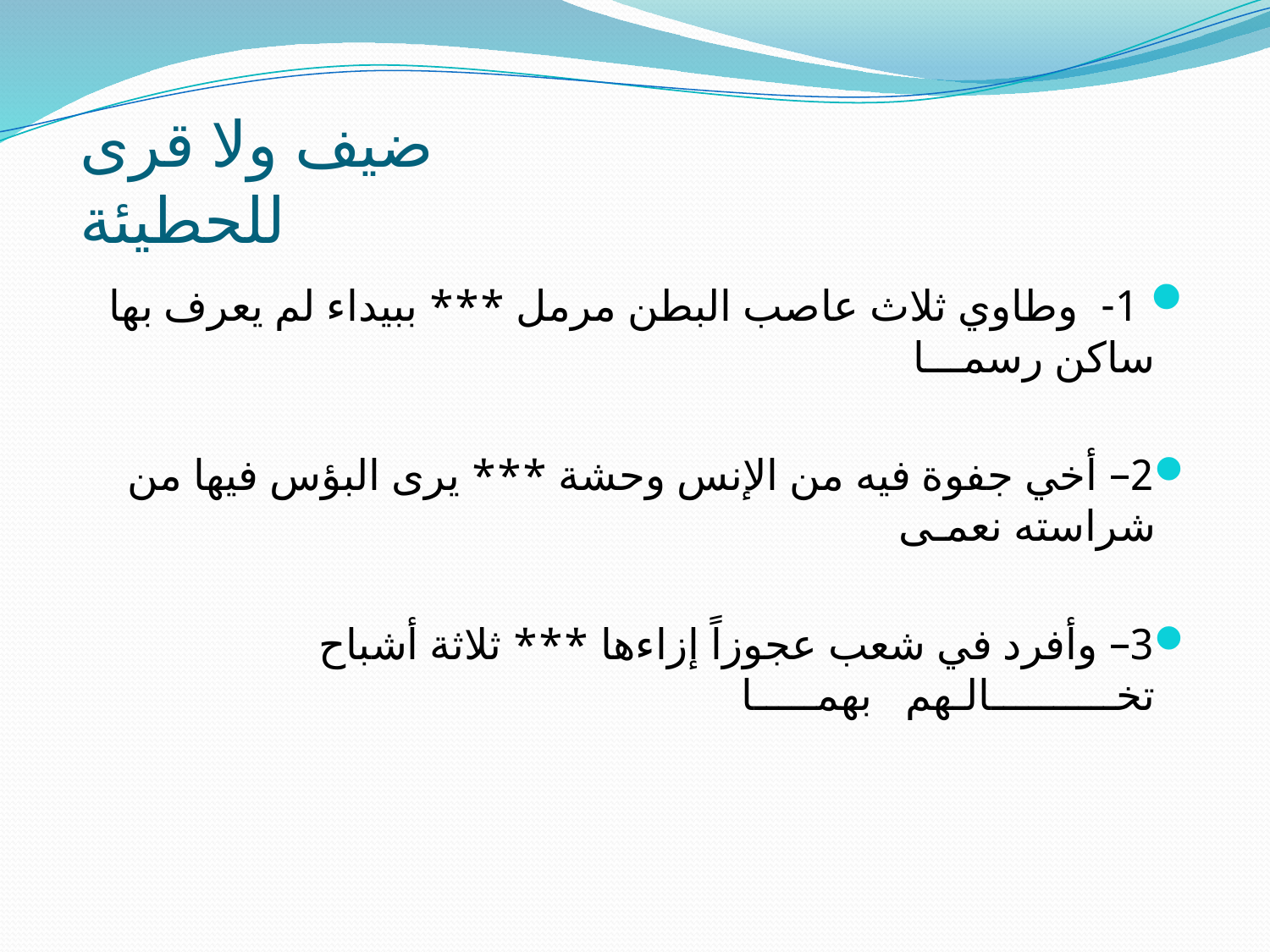

# ضيف ولا قرى للحطيئة
 1-  وطاوي ثلاث عاصب البطن مرمل *** ببيداء لم يعرف بها ساكن رسمـــا

2– أخي جفوة فيه من الإنس وحشة *** يرى البؤس فيها من شراسته نعمـى

3– وأفرد في شعب عجوزاً إزاءها *** ثلاثة أشباح تخــــــــــالـهم   بهمـــــا